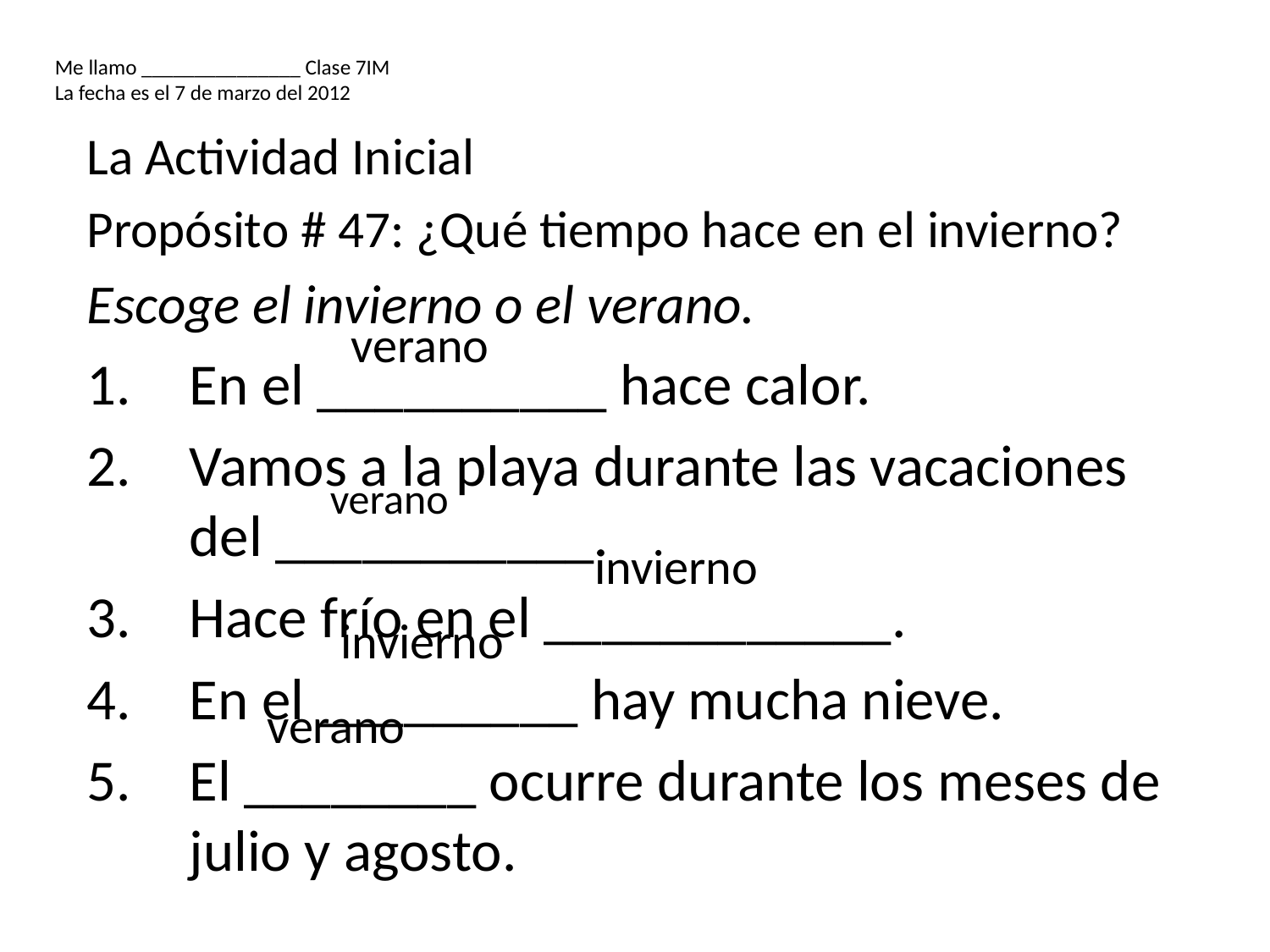

Me llamo _______________ Clase 7IM
La fecha es el 7 de marzo del 2012
La Actividad Inicial
Propósito # 47: ¿Qué tiempo hace en el invierno?
Escoge el invierno o el verano.
En el __________ hace calor.
Vamos a la playa durante las vacaciones del ___________.
Hace frío en el ____________.
En el _________ hay mucha nieve.
El ________ ocurre durante los meses de julio y agosto.

verano
verano
invierno
invierno
 verano